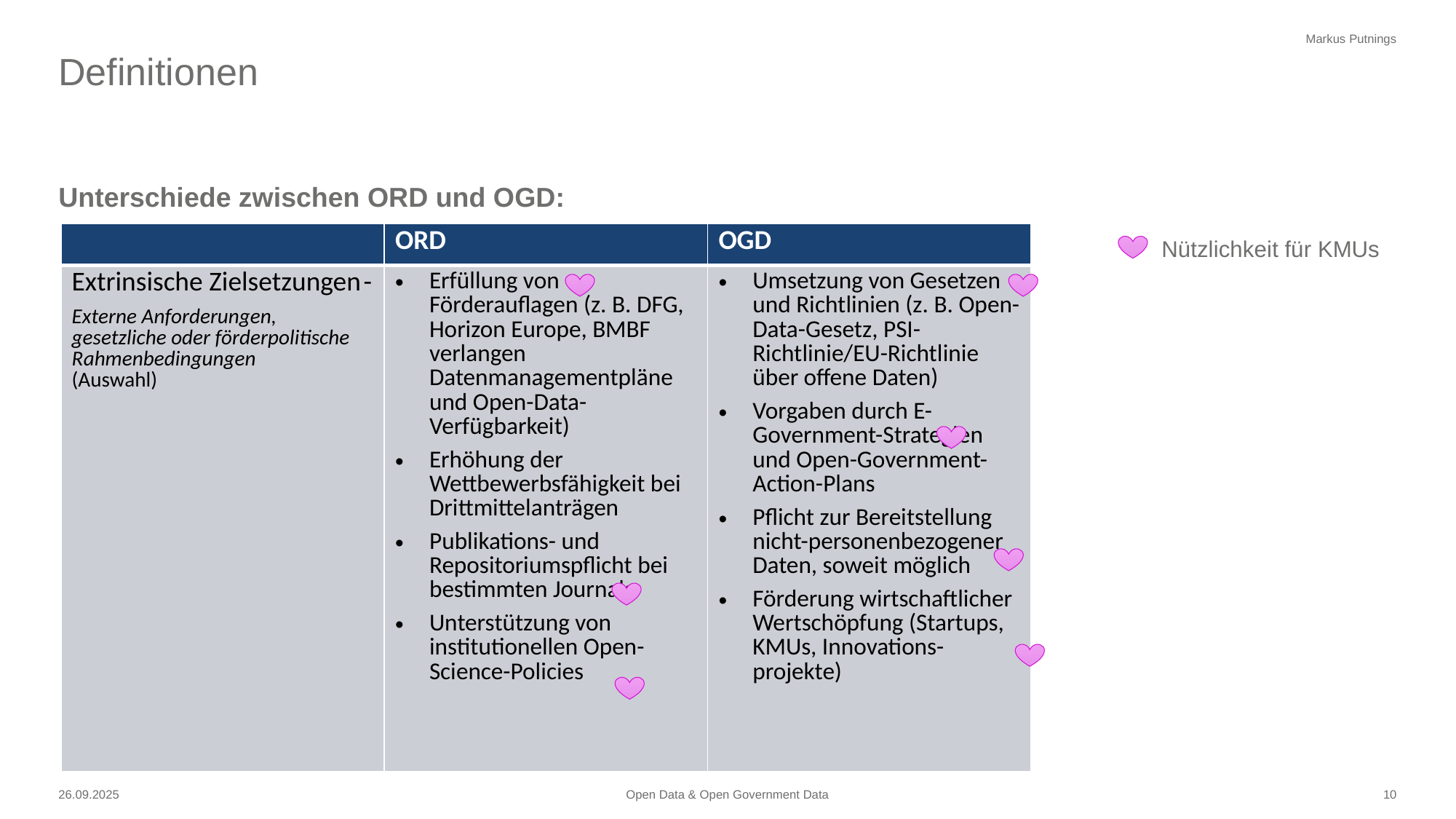

Markus Putnings
Definitionen
Unterschiede zwischen ORD und OGD:
|  | ORD | OGD |
| --- | --- | --- |
| Extrinsische Zielsetzungen - Externe Anforderungen, gesetzliche oder förderpolitische Rahmenbedingungen (Auswahl) | Erfüllung von Förderauflagen (z. B. DFG, Horizon Europe, BMBF verlangen Datenmanagementpläne und Open-Data-Verfügbarkeit) Erhöhung der Wettbewerbsfähigkeit bei Drittmittelanträgen Publikations- und Repositoriumspflicht bei bestimmten Journals Unterstützung von institutionellen Open-Science-Policies | Umsetzung von Gesetzen und Richtlinien (z. B. Open-Data-Gesetz, PSI-Richtlinie/EU-Richtlinie über offene Daten) Vorgaben durch E-Government-Strategien und Open-Government-Action-Plans Pflicht zur Bereitstellung nicht-personenbezogener Daten, soweit möglich Förderung wirtschaftlicher Wertschöpfung (Startups, KMUs, Innovations-projekte) |
Nützlichkeit für KMUs

26.09.2025
Open Data & Open Government Data

10